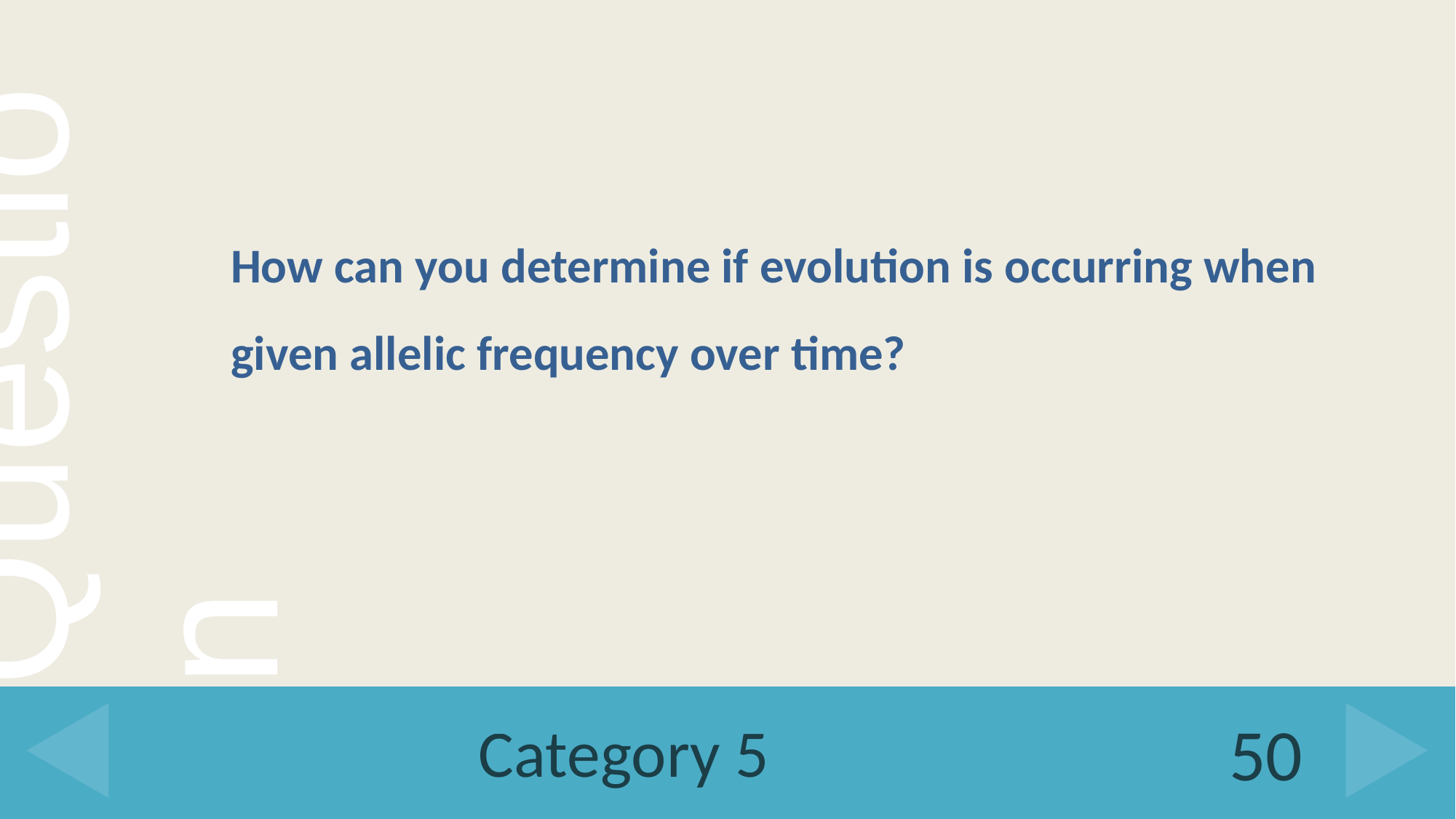

How can you determine if evolution is occurring when given allelic frequency over time?

# Category 5
50